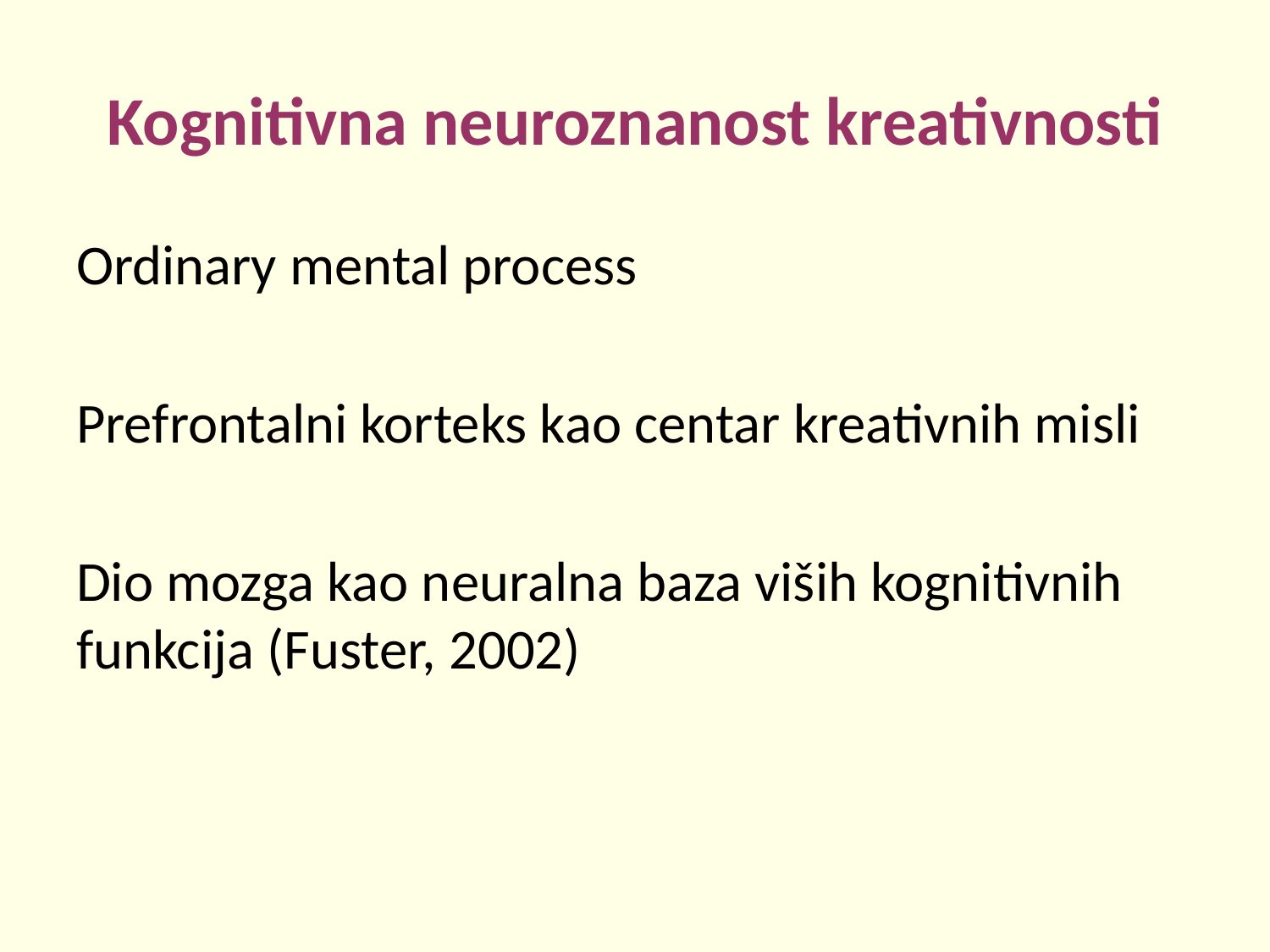

# Kognitivna neuroznanost kreativnosti
Ordinary mental process

Prefrontalni korteks kao centar kreativnih misli

Dio mozga kao neuralna baza viših kognitivnih funkcija (Fuster, 2002)